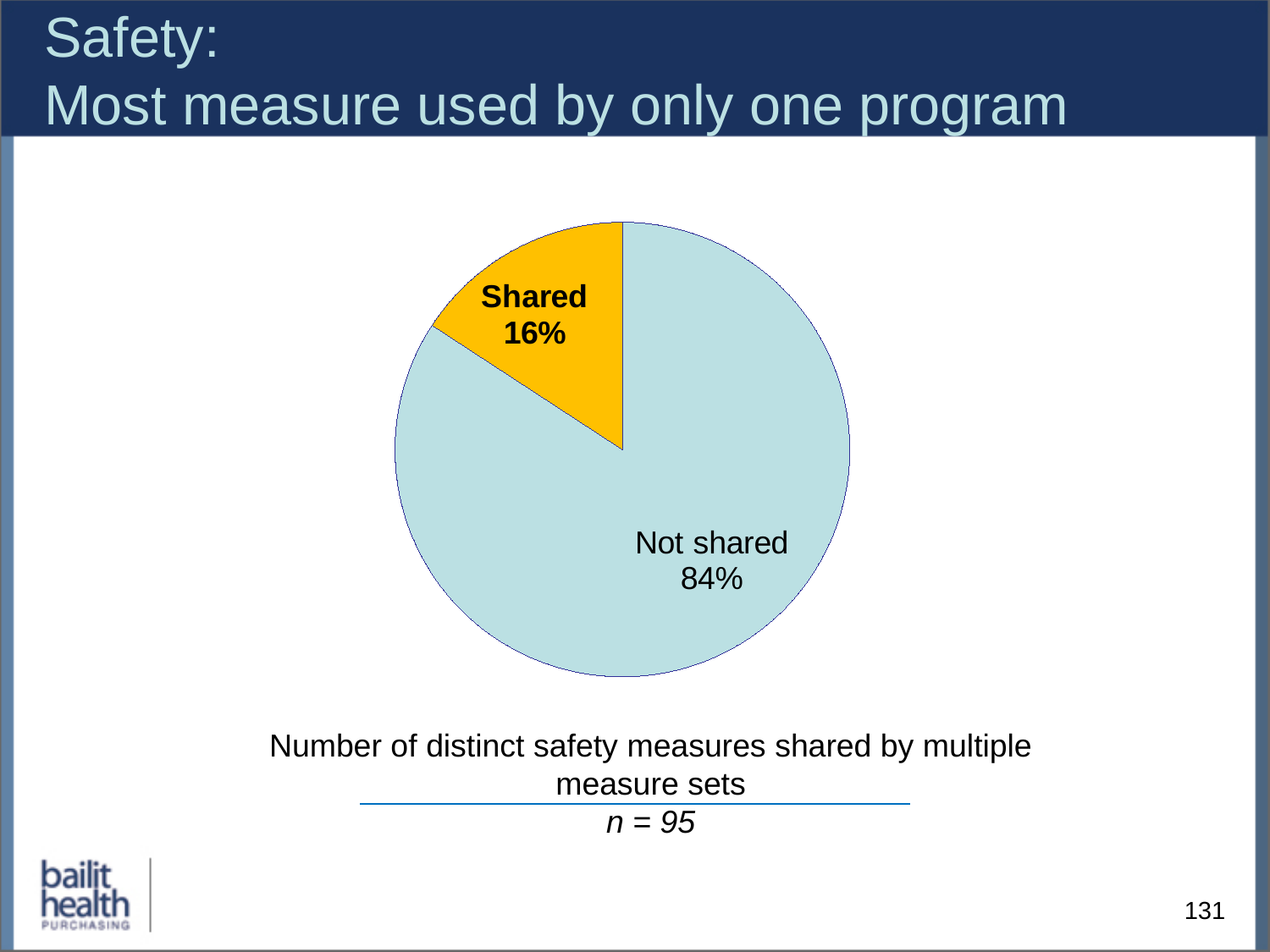

# Safety: Most measure used by only one program

### Chart

| Category | Column1 |
|---|---|
| Not shared | 80.0 |
| Shared | 15.0 |
Number of distinct safety measures shared by multiple measure sets
n = 95
131